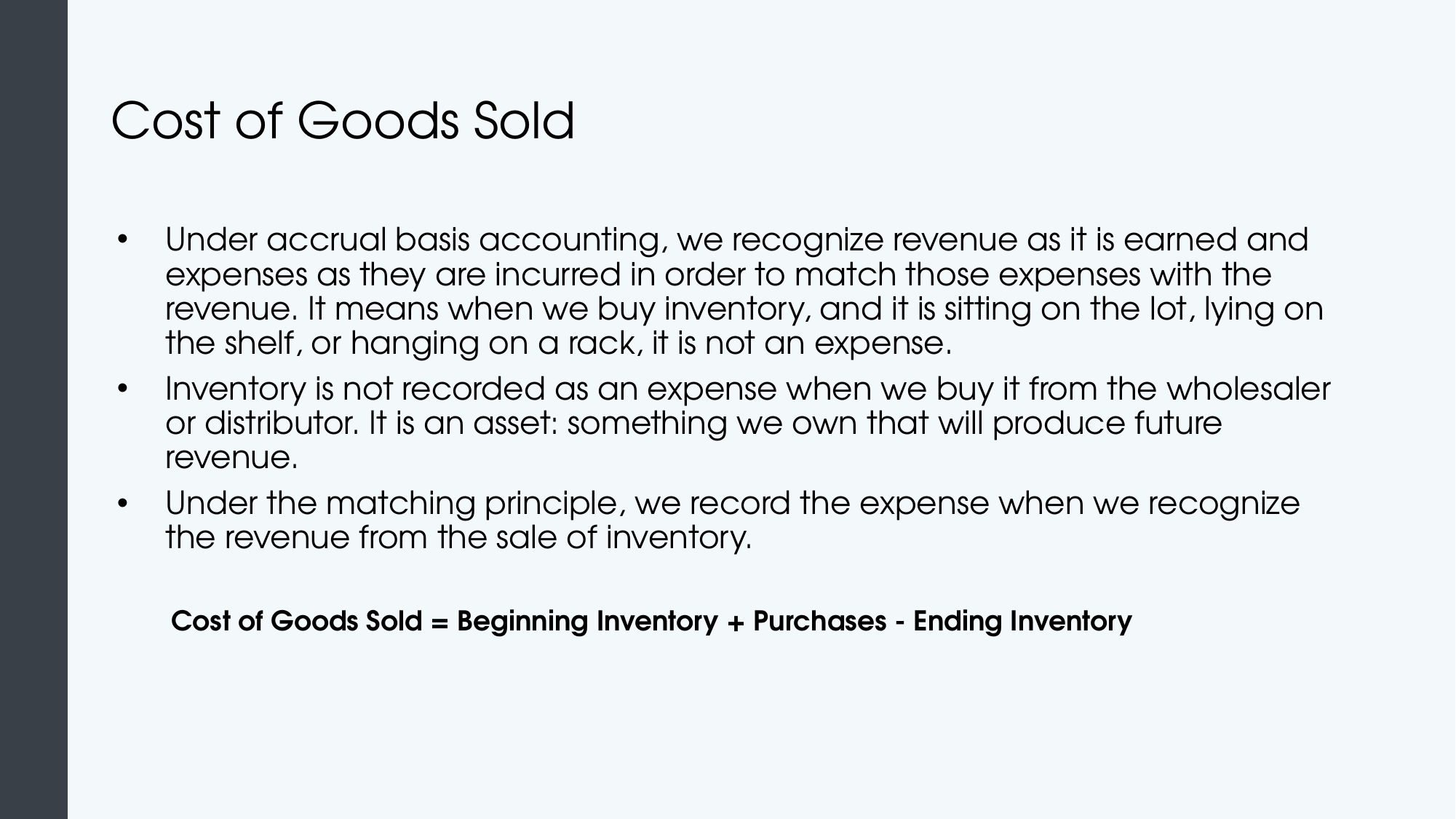

# Cost of Goods Sold
Under accrual basis accounting, we recognize revenue as it is earned and expenses as they are incurred in order to match those expenses with the revenue. It means when we buy inventory, and it is sitting on the lot, lying on the shelf, or hanging on a rack, it is not an expense.
Inventory is not recorded as an expense when we buy it from the wholesaler or distributor. It is an asset: something we own that will produce future revenue.
Under the matching principle, we record the expense when we recognize the revenue from the sale of inventory.

Cost of Goods Sold = Beginning Inventory + Purchases - Ending Inventory